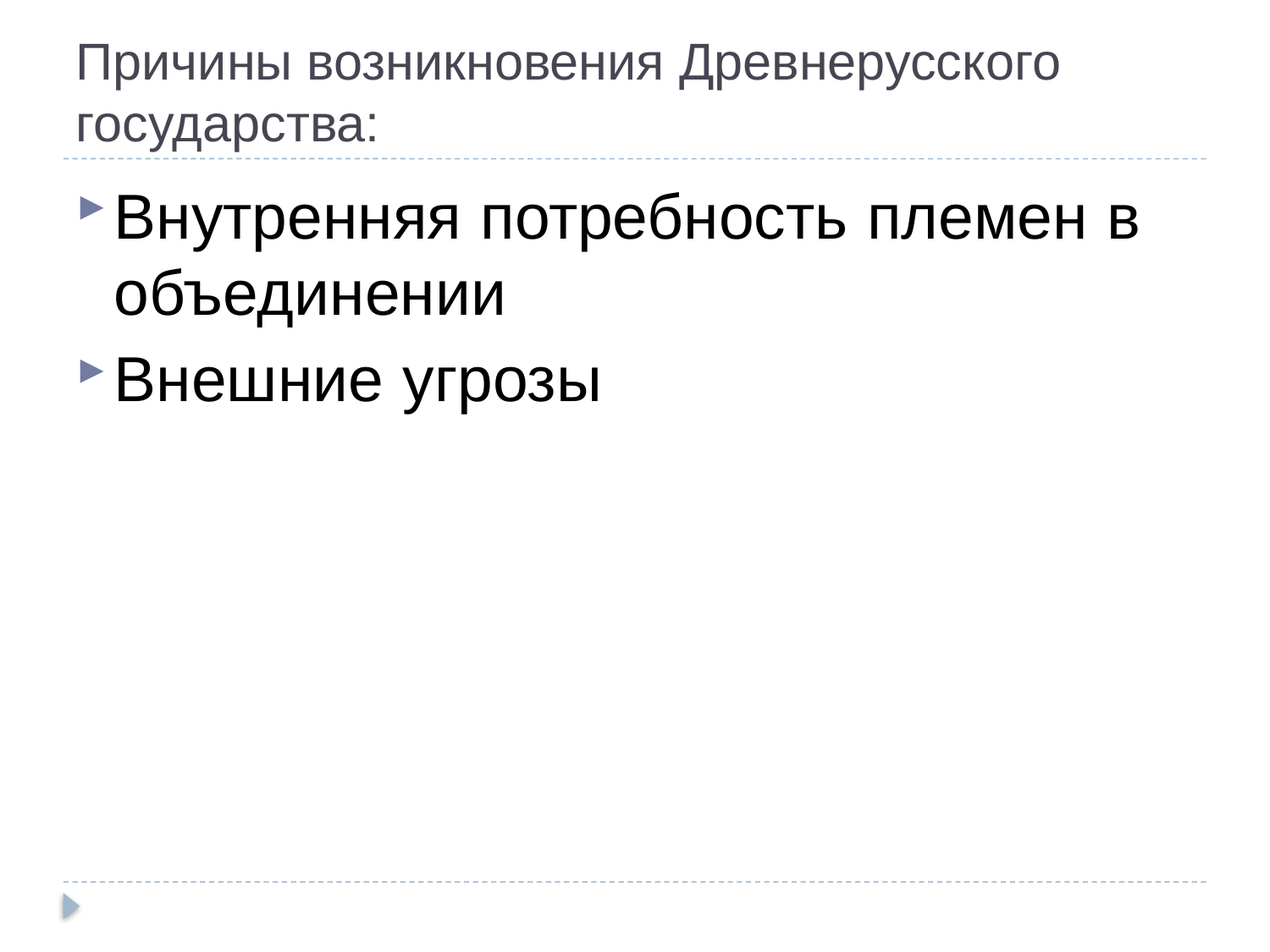

# Причины возникновения Древнерусского государства:
Внутренняя потребность племен в объединении
Внешние угрозы